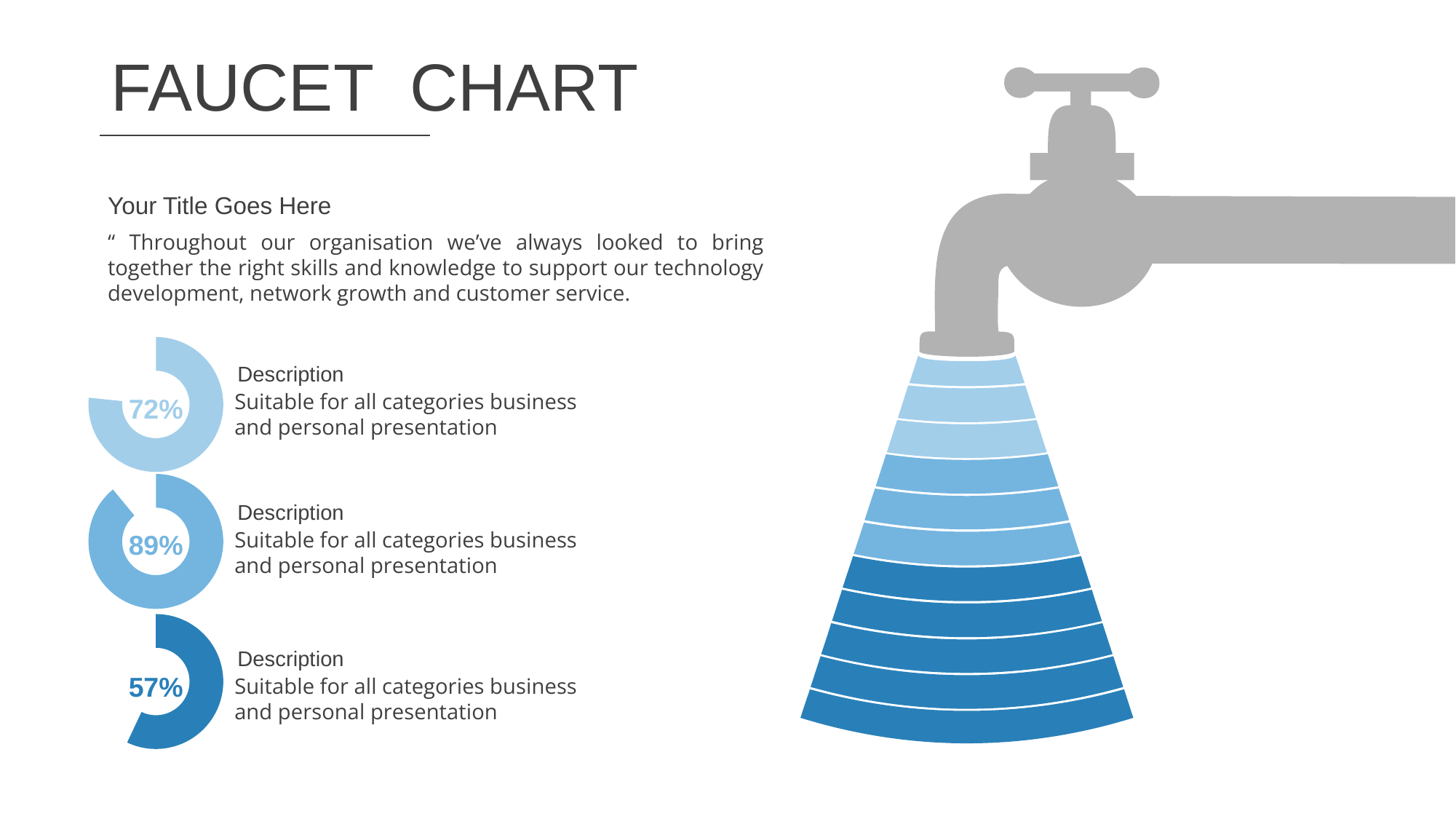

# FAUCET  CHART

Your Title Goes Here
“ Throughout our organisation we’ve always looked to bring together the right skills and knowledge to support our technology development, network growth and customer service.

### Chart

| Category | Sales |
|---|---|
| 1st Qtr | 7.2 |
| 2nd Qtr | 2.2 |
Description

72%
Suitable for all categories business and personal presentation

### Chart

| Category | Sales |
|---|---|
| 1st Qtr | 8.9 |
| 2nd Qtr | 1.1 |
Description
89%
Suitable for all categories business and personal presentation

### Chart

| Category | Sales |
|---|---|
| 1st Qtr | 5.7 |
| 2nd Qtr | 4.3 |
Description

57%
Suitable for all categories business and personal presentation